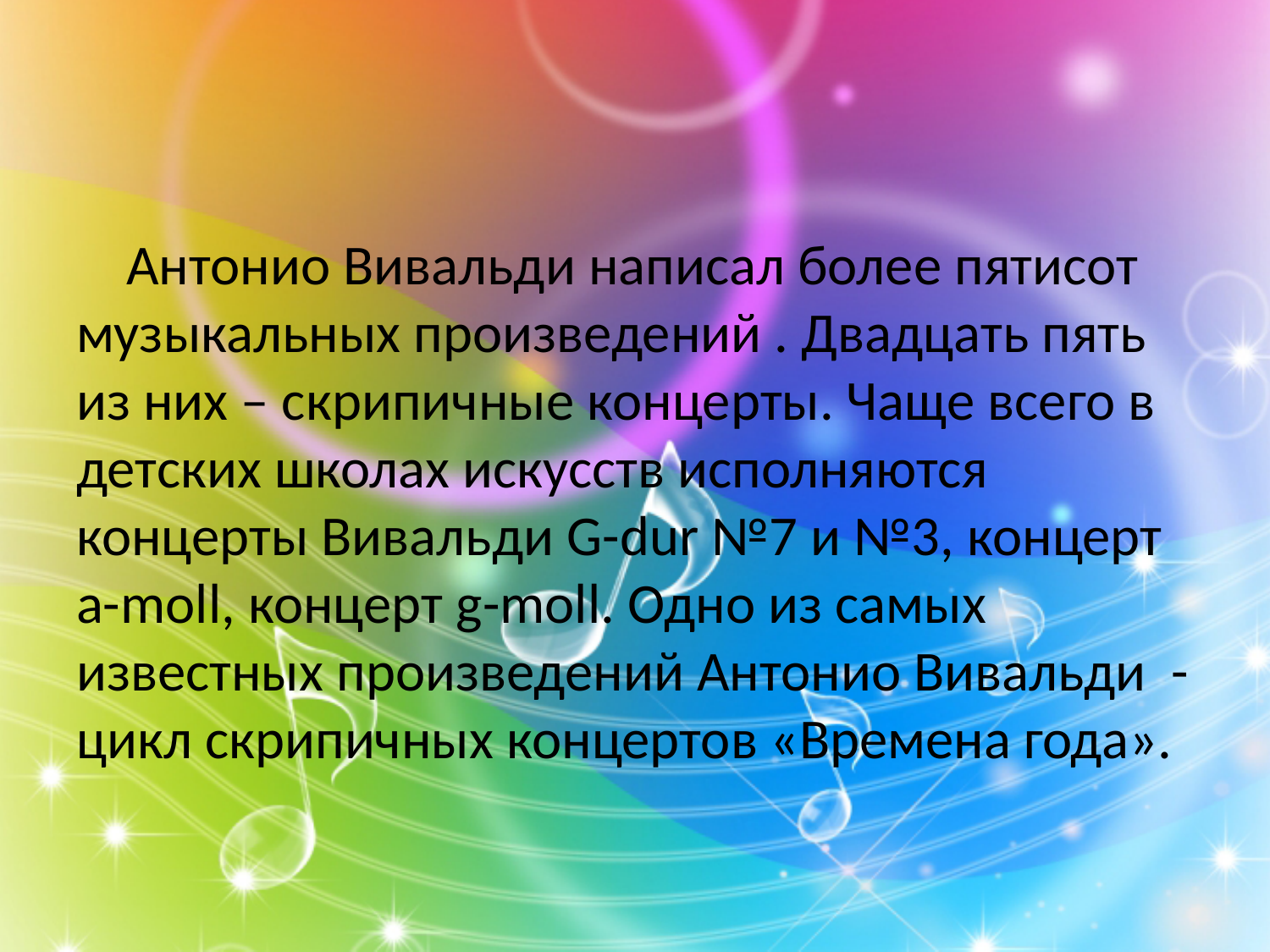

#
Антонио Вивальди написал более пятисот музыкальных произведений . Двадцать пять из них – скрипичные концерты. Чаще всего в детских школах искусств исполняются концерты Вивальди G-dur №7 и №3, концерт a-moll, концерт g-moll. Одно из самых известных произведений Антонио Вивальди  - цикл скрипичных концертов «Времена года».